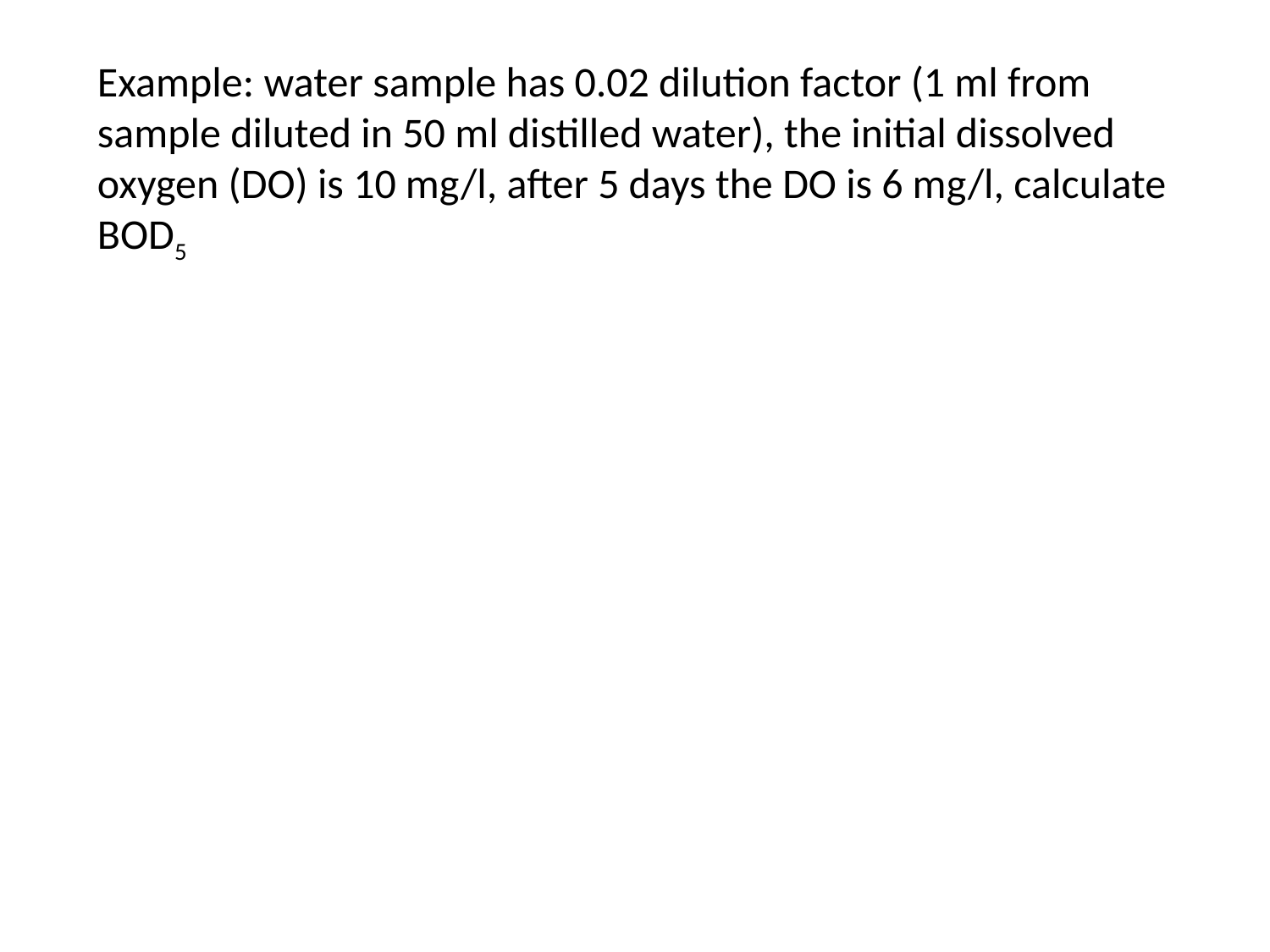

Example: water sample has 0.02 dilution factor (1 ml from sample diluted in 50 ml distilled water), the initial dissolved oxygen (DO) is 10 mg/l, after 5 days the DO is 6 mg/l, calculate BOD5